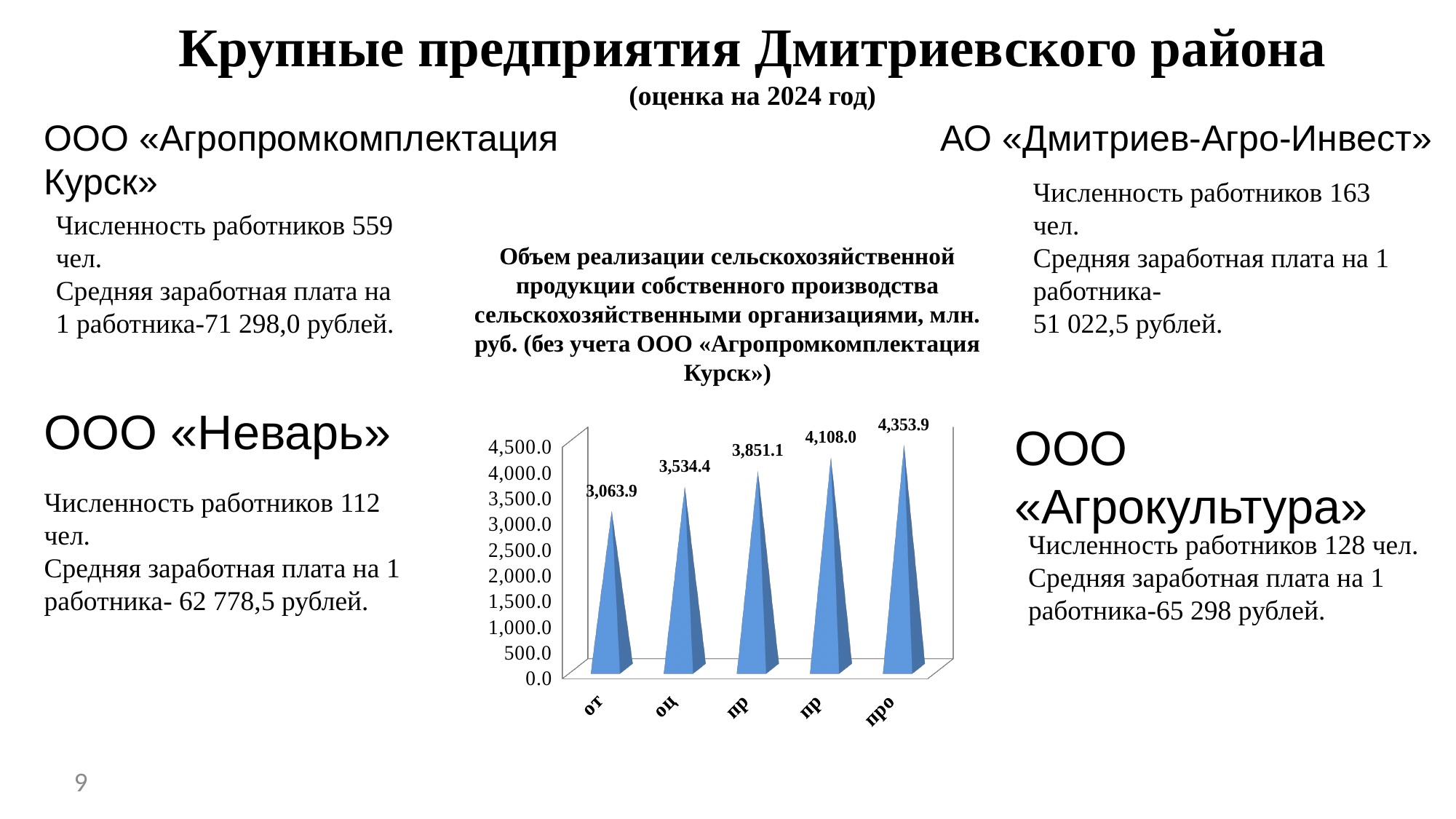

Крупные предприятия Дмитриевского района
(оценка на 2024 год)
ООО «Агропромкомплектация Курск»
АО «Дмитриев-Агро-Инвест»
Численность работников 163 чел.
Средняя заработная плата на 1 работника-
51 022,5 рублей.
Численность работников 559 чел.
Средняя заработная плата на 1 работника-71 298,0 рублей.
Объем реализации сельскохозяйственной продукции собственного производства сельскохозяйственными организациями, млн. руб. (без учета ООО «Агропромкомплектация Курск»)
ООО «Неварь»

[unsupported chart]

ООО «Агрокультура»
Численность работников 112 чел.
Средняя заработная плата на 1 работника- 62 778,5 рублей.
Численность работников 128 чел.
Средняя заработная плата на 1 работника-65 298 рублей.

9